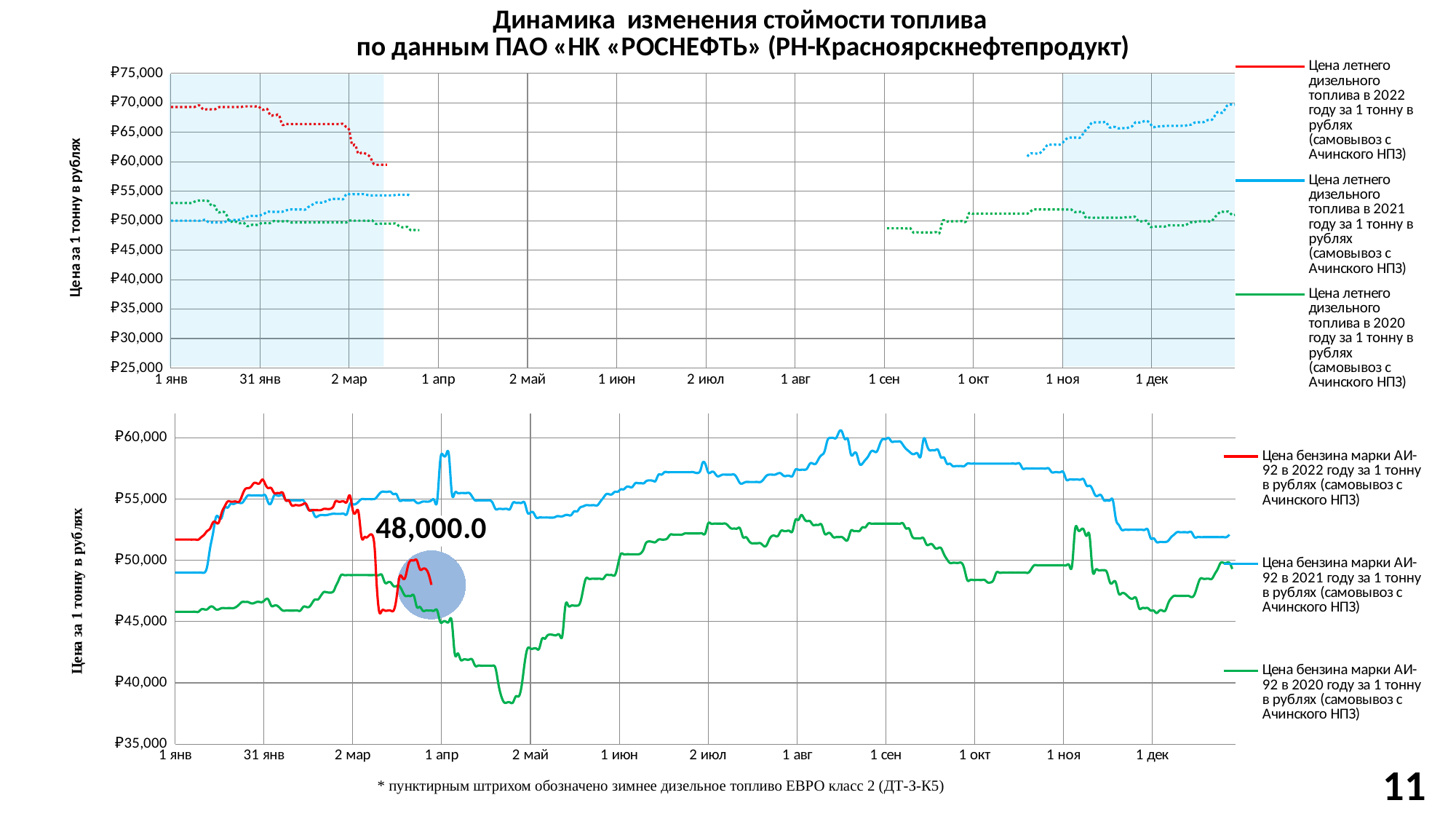

### Chart: Динамика  изменения стоймости топлива
по данным ПАО «НК «РОСНЕФТЬ» (РН-Красноярскнефтепродукт)

| Category |  |  |  |  |  |  |  |  |  |  |  |  |
|---|---|---|---|---|---|---|---|---|---|---|---|---|

### Chart

| Category |  |  |  |  |  |  |  |  |  |
|---|---|---|---|---|---|---|---|---|---|
11
* пунктирным штрихом обозначено зимнее дизельное топливо ЕВРО класс 2 (ДТ-З-К5)